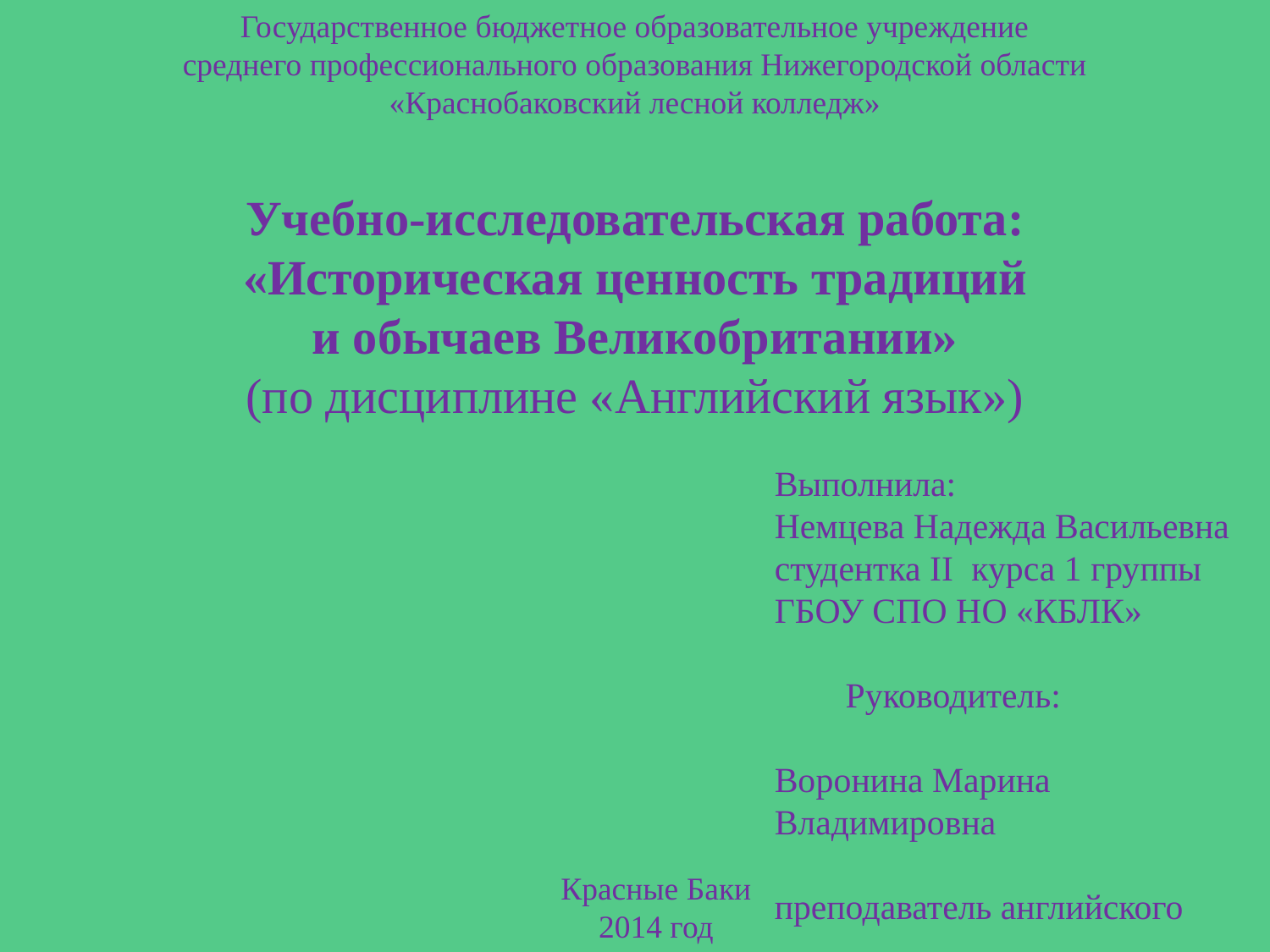

Государственное бюджетное образовательное учреждение
среднего профессионального образования Нижегородской области
«Краснобаковский лесной колледж»
Учебно-исследовательская работа:
«Историческая ценность традиций
и обычаев Великобритании»
(по дисциплине «Английский язык»)
Выполнила:
Немцева Надежда Васильевна
cтудентка II  курса 1 группы
ГБОУ СПО НО «КБЛК»                                                                            Руководитель:                                                                           Воронина Марина Владимировна                                                                           преподаватель английского                                                                    языка
Красные Баки
2014 год